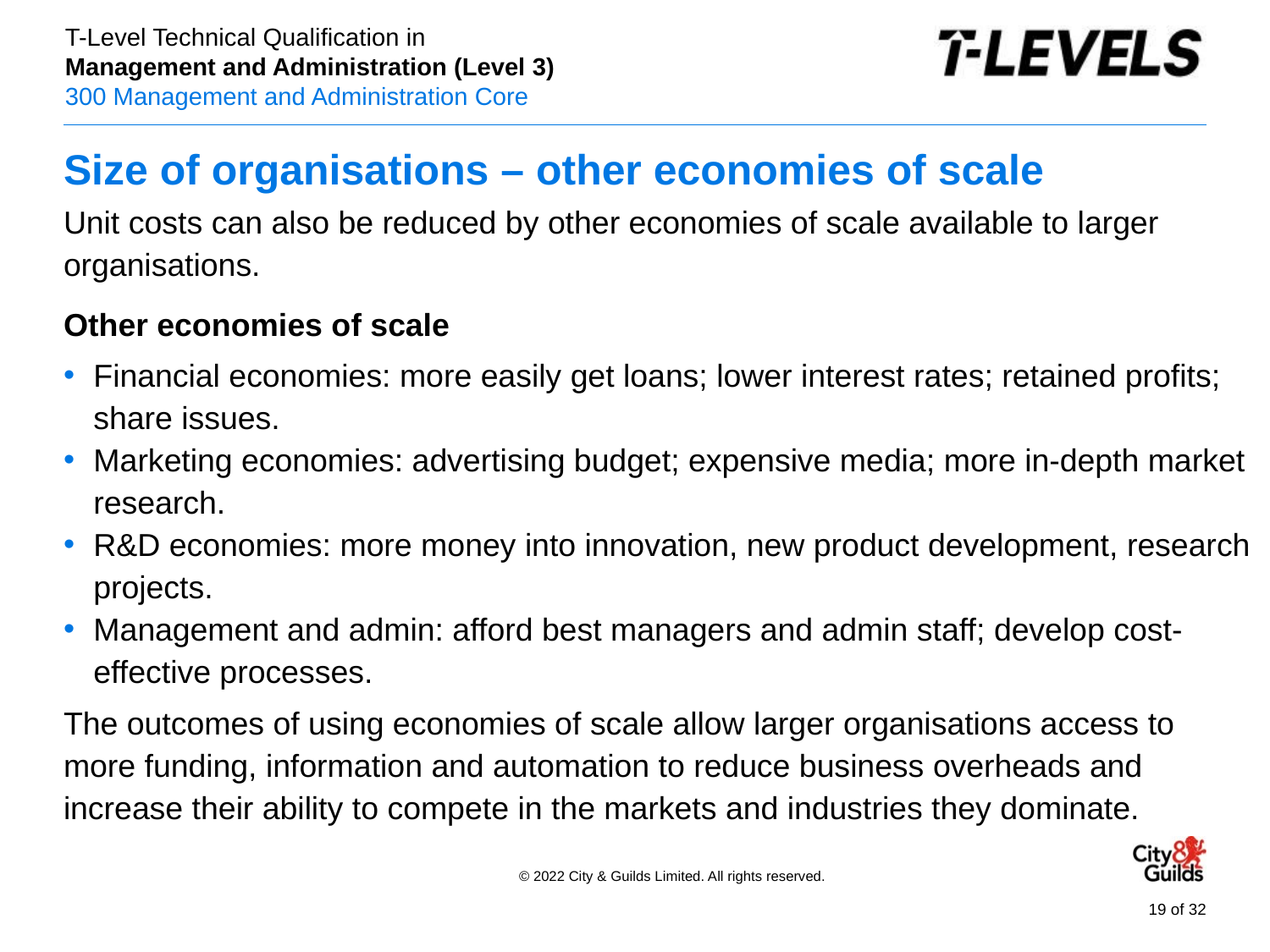

# Size of organisations – other economies of scale
Unit costs can also be reduced by other economies of scale available to larger organisations.
Other economies of scale
Financial economies: more easily get loans; lower interest rates; retained profits; share issues.
Marketing economies: advertising budget; expensive media; more in-depth market research.
R&D economies: more money into innovation, new product development, research projects.
Management and admin: afford best managers and admin staff; develop cost-effective processes.
The outcomes of using economies of scale allow larger organisations access to more funding, information and automation to reduce business overheads and increase their ability to compete in the markets and industries they dominate.